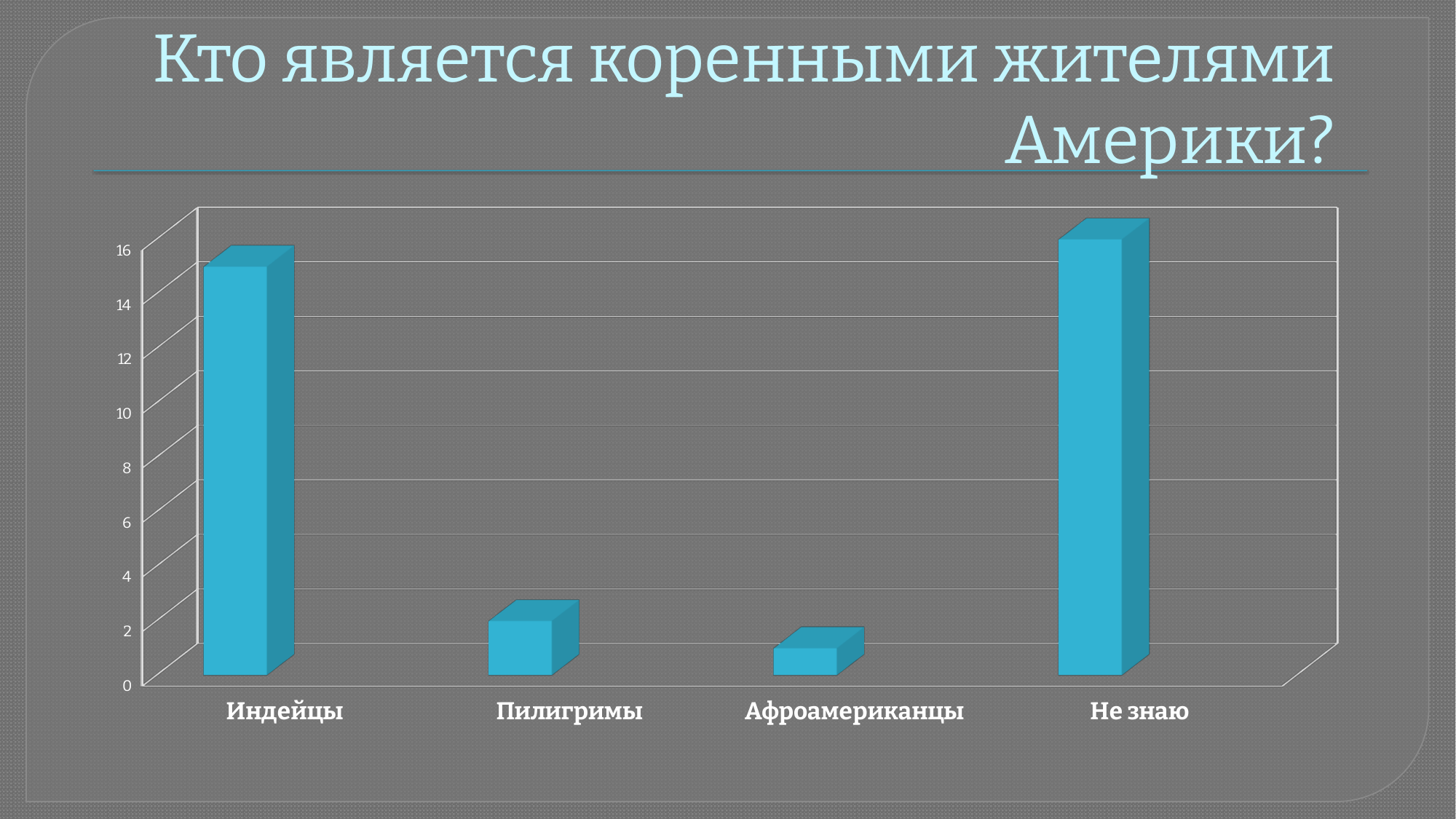

# Кто является коренными жителями Америки?

[unsupported chart]